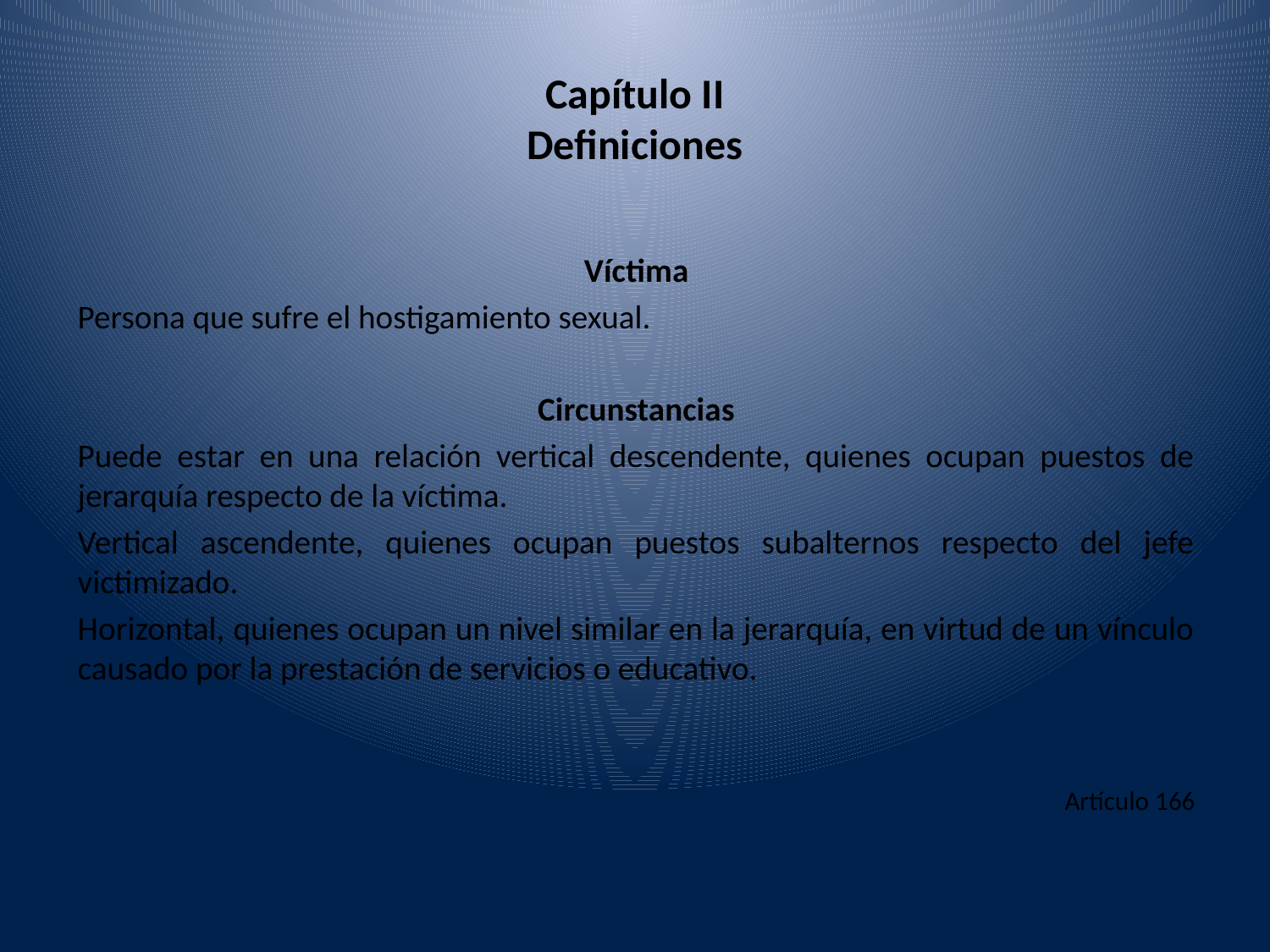

# Capítulo II Definiciones

Víctima
Persona que sufre el hostigamiento sexual.

Circunstancias
Puede estar en una relación vertical descendente, quienes ocupan puestos de jerarquía respecto de la víctima.
Vertical ascendente, quienes ocupan puestos subalternos respecto del jefe victimizado.
Horizontal, quienes ocupan un nivel similar en la jerarquía, en virtud de un vínculo causado por la prestación de servicios o educativo.

Artículo 166